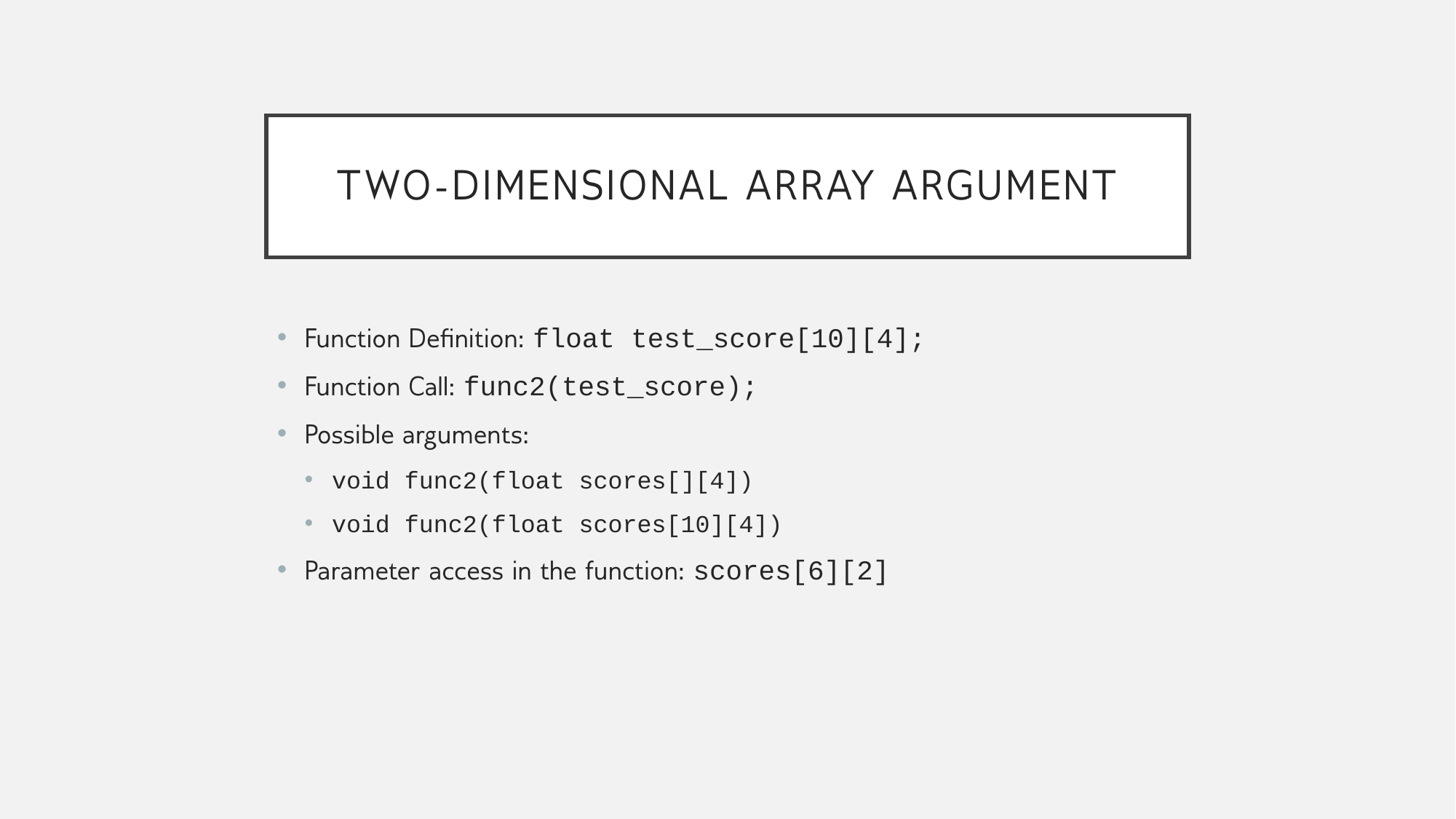

# two-Dimensional Array Argument
Function Definition: float test_score[10][4];
Function Call: func2(test_score);
Possible arguments:
void func2(float scores[][4])
void func2(float scores[10][4])
Parameter access in the function: scores[6][2]